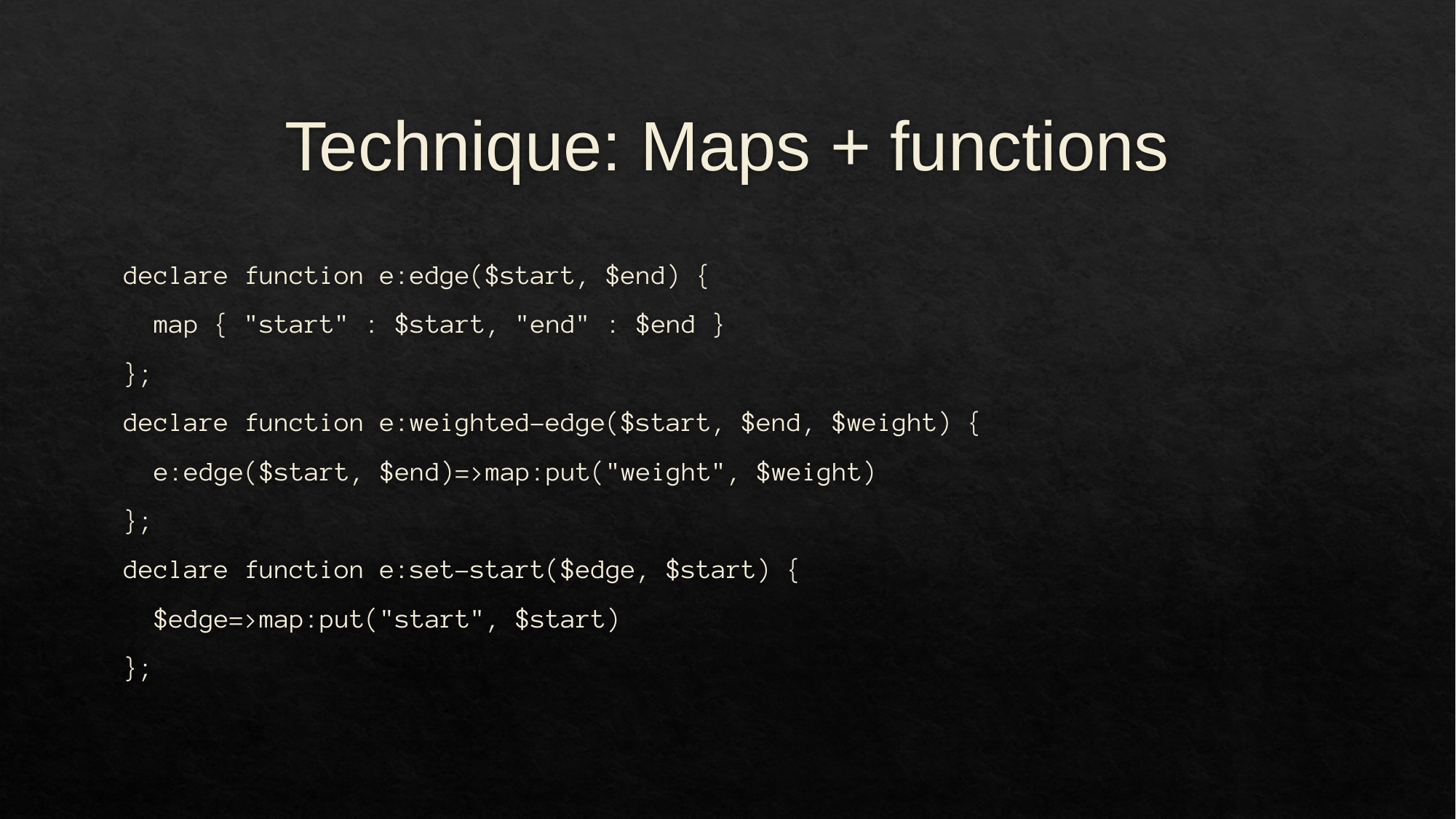

# Technique: Maps + functions
declare function e:edge($start, $end) {
  map { "start" : $start, "end" : $end }
};
declare function e:weighted-edge($start, $end, $weight) {
  e:edge($start, $end)=>map:put("weight", $weight)
};
declare function e:set-start($edge, $start) {
  $edge=>map:put("start", $start)
};